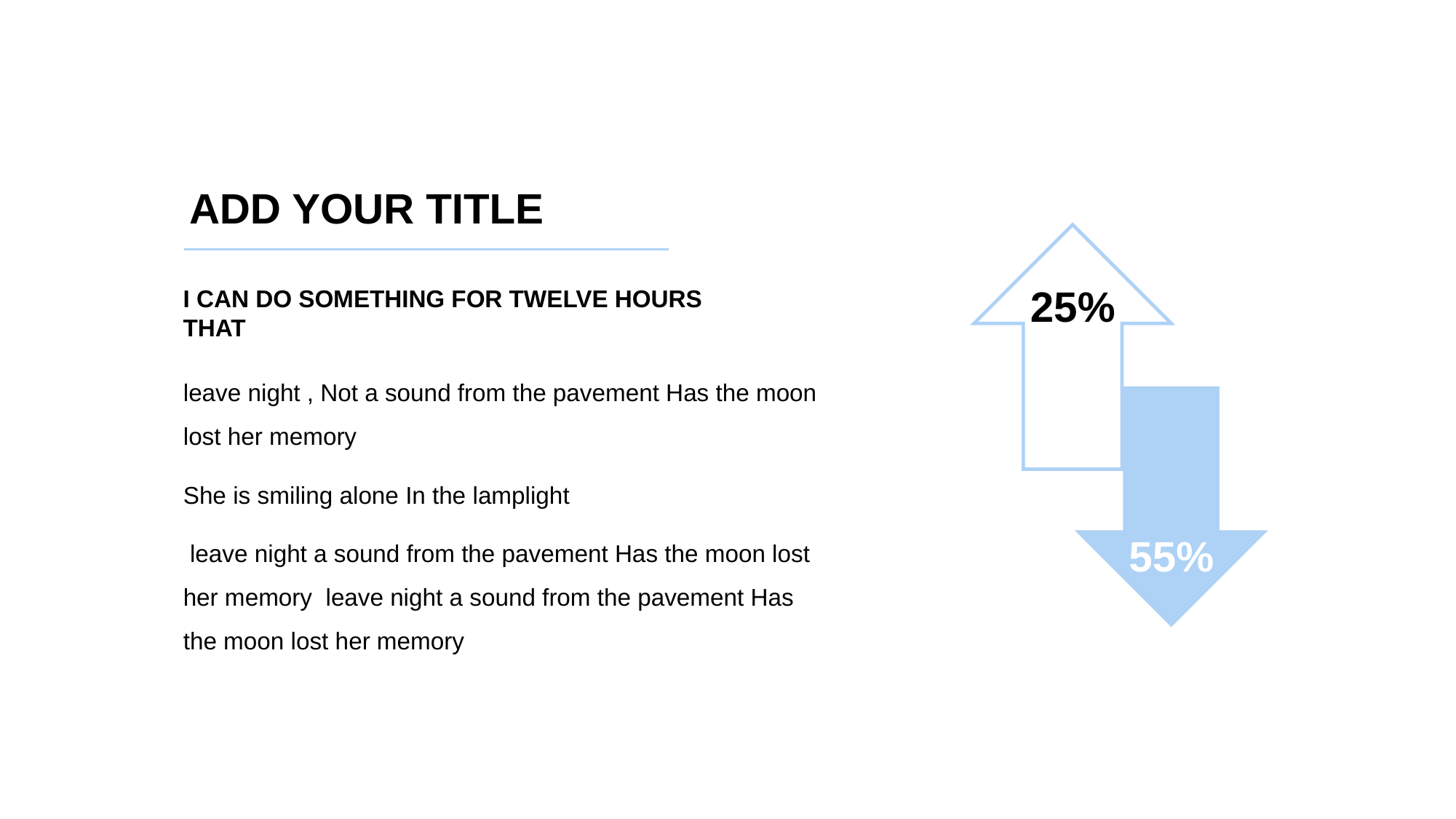

ADD YOUR TITLE

25%
I CAN DO SOMETHING FOR TWELVE HOURS THAT
leave night , Not a sound from the pavement Has the moon lost her memory
She is smiling alone In the lamplight
 leave night a sound from the pavement Has the moon lost her memory  leave night a sound from the pavement Has the moon lost her memory

55%